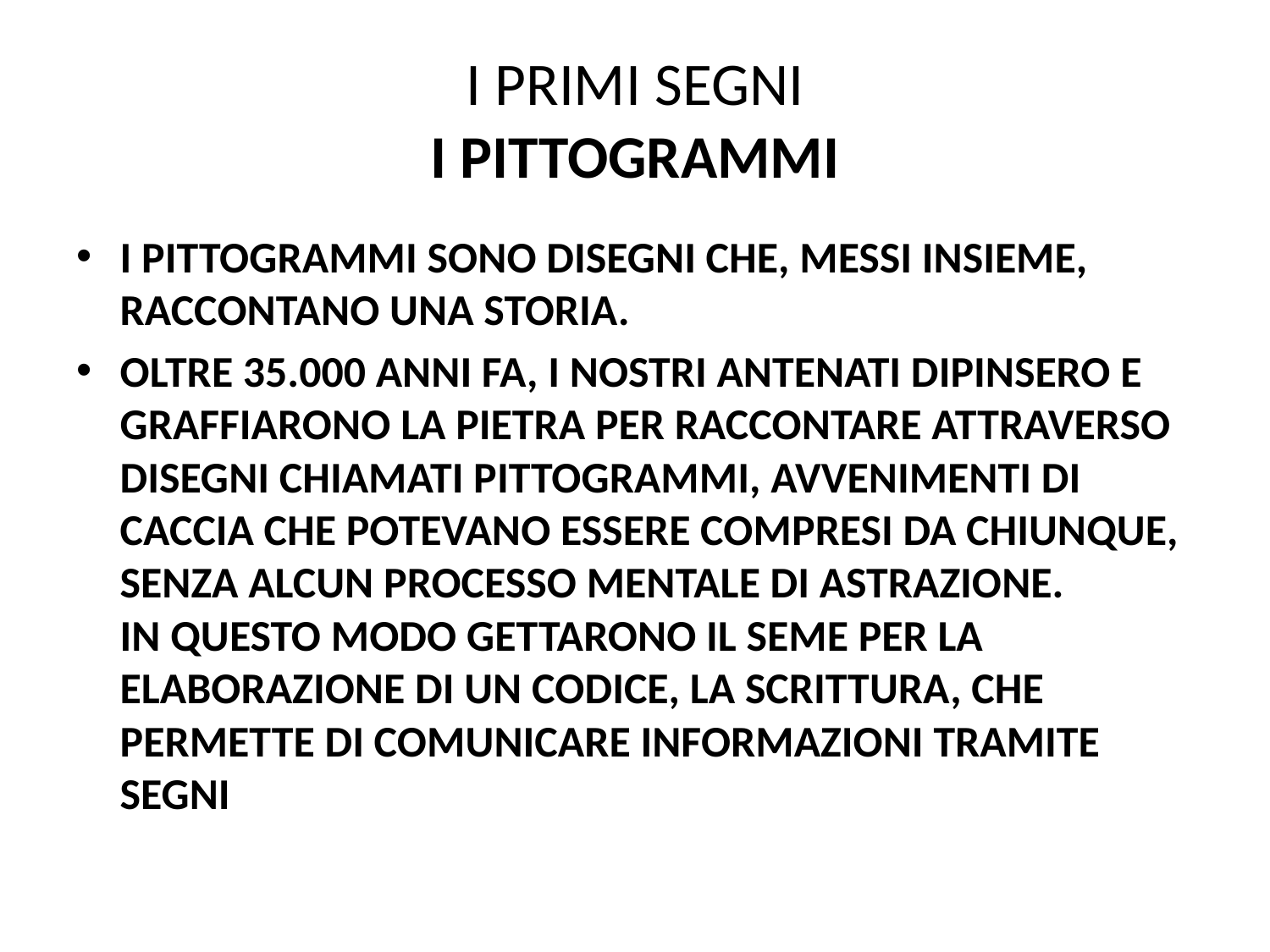

# I PRIMI SEGNI I PITTOGRAMMI
I PITTOGRAMMI SONO DISEGNI CHE, MESSI INSIEME, RACCONTANO UNA STORIA.
OLTRE 35.000 ANNI FA, I NOSTRI ANTENATI DIPINSERO E GRAFFIARONO LA PIETRA PER RACCONTARE ATTRAVERSO DISEGNI CHIAMATI PITTOGRAMMI, AVVENIMENTI DI CACCIA CHE POTEVANO ESSERE COMPRESI DA CHIUNQUE, SENZA ALCUN PROCESSO MENTALE DI ASTRAZIONE.
IN QUESTO MODO GETTARONO IL SEME PER LA ELABORAZIONE DI UN CODICE, LA SCRITTURA, CHE PERMETTE DI COMUNICARE INFORMAZIONI TRAMITE SEGNI